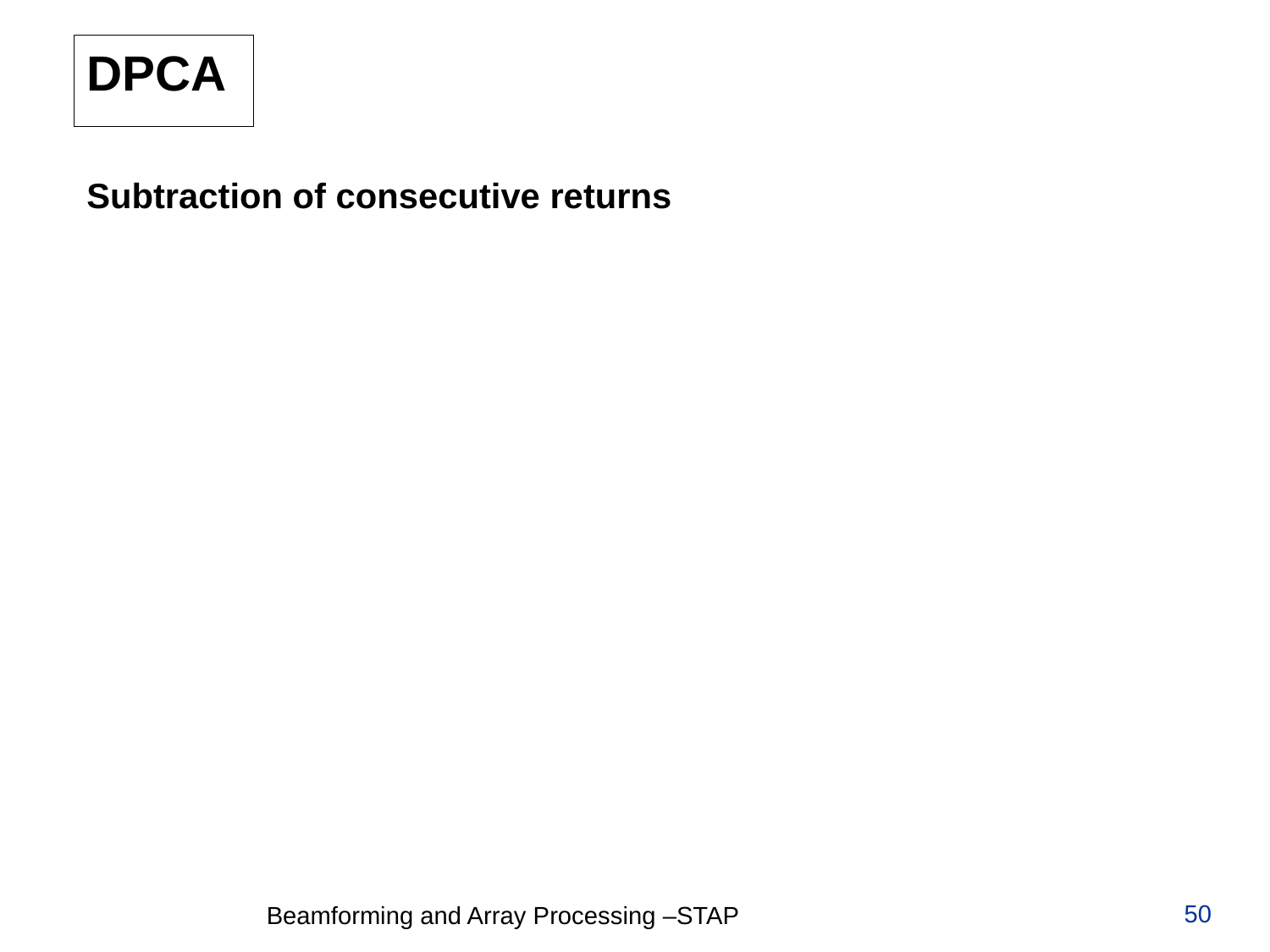

# DPCA
Subtraction of consecutive returns
50